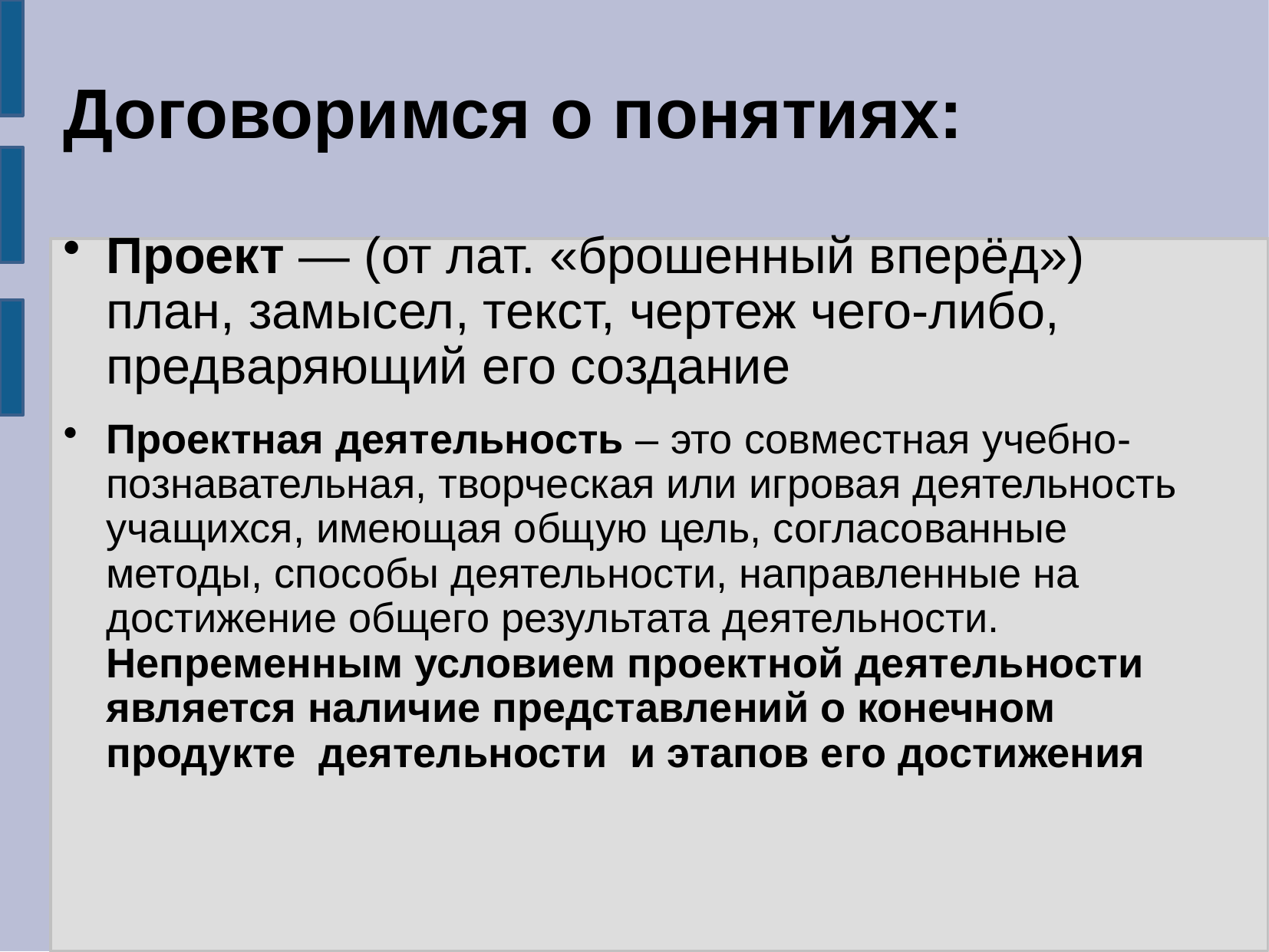

# Договоримся о понятиях:
Проект — (от лат. «брошенный вперёд») план, замысел, текст, чертеж чего-либо, предваряющий его создание
Проектная деятельность – это совместная учебно-познавательная, творческая или игровая деятельность  учащихся, имеющая общую цель, согласованные методы, способы деятельности, направленные на достижение общего результата деятельности. Непременным условием проектной деятельности является наличие представлений о конечном продукте  деятельности  и этапов его достижения